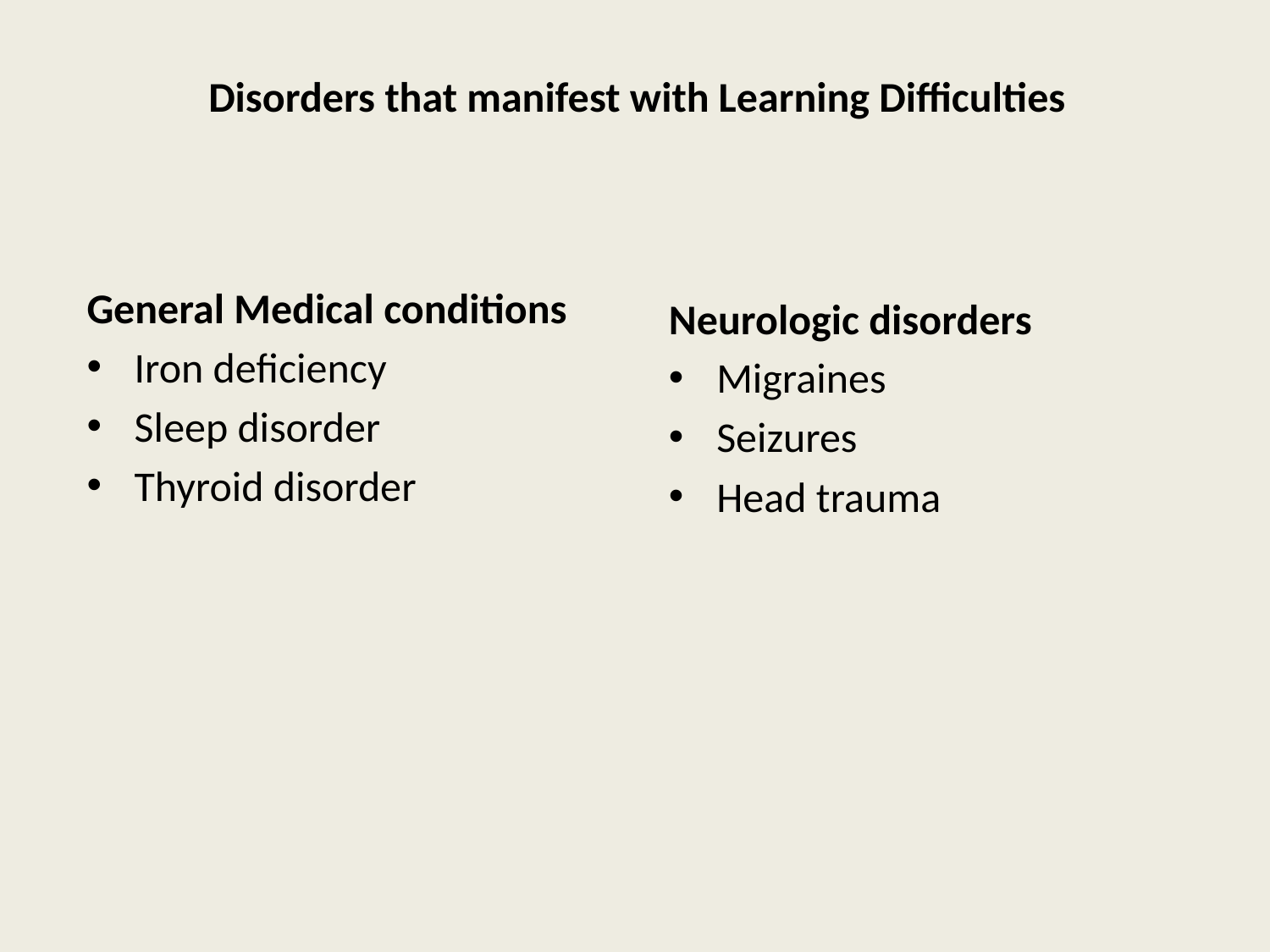

Disorders that manifest with Learning Difficulties
General Medical conditions
Iron deficiency
Sleep disorder
Thyroid disorder
Neurologic disorders
Migraines
Seizures
Head trauma